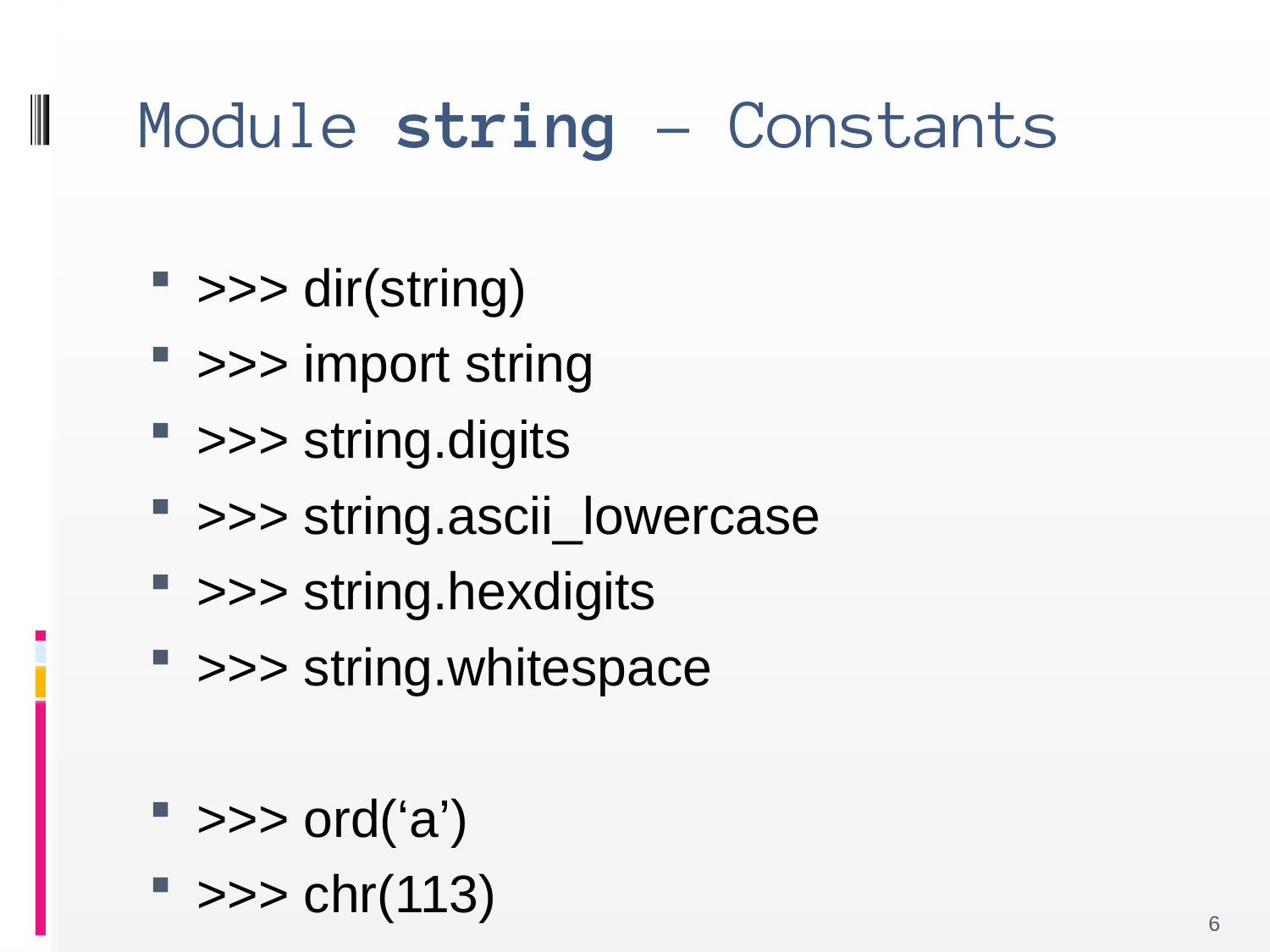

# Module string - Constants
>>> dir(string)
>>> import string
>>> string.digits
>>> string.ascii_lowercase
>>> string.hexdigits
>>> string.whitespace

>>> ord(‘a’)
>>> chr(113)

6